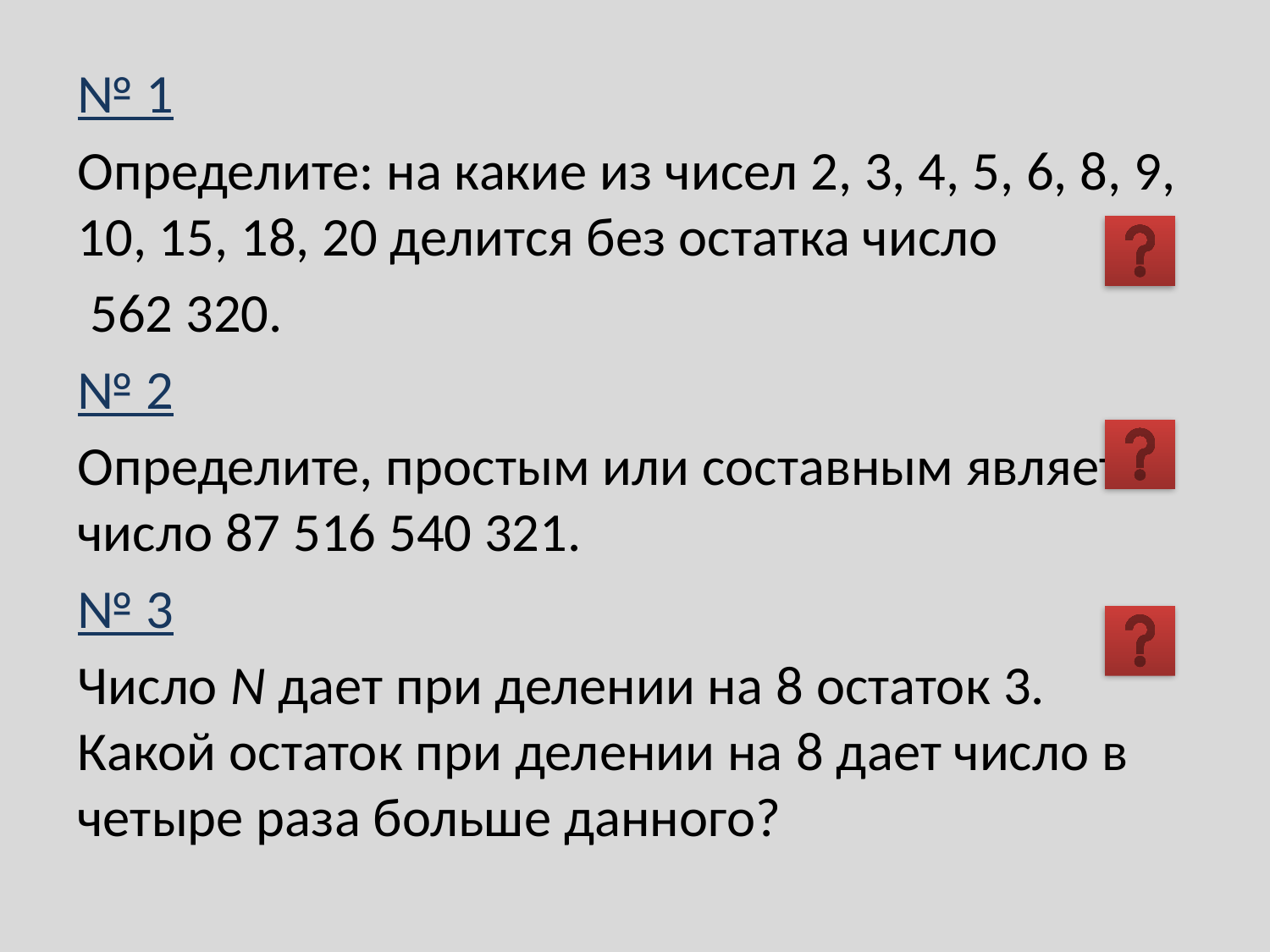

№ 1
Определите: на какие из чисел 2, 3, 4, 5, 6, 8, 9, 10, 15, 18, 20 делится без остатка число
 562 320.
№ 2
Определите, простым или составным является число 87 516 540 321.
№ 3
Число N дает при делении на 8 остаток 3. Какой остаток при делении на 8 дает число в четыре раза больше данного?